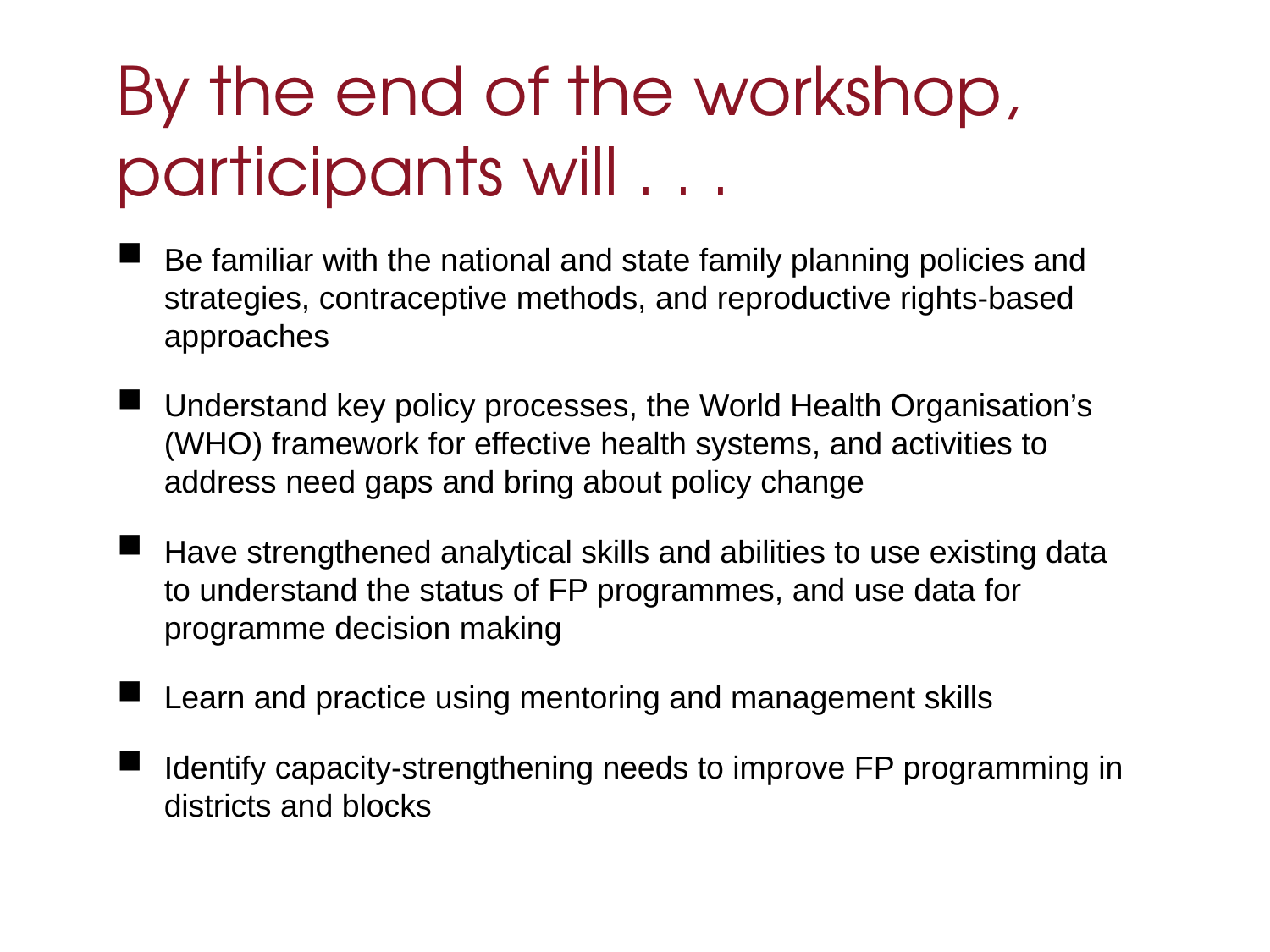

# By the end of the workshop, participants will . . .
Be familiar with the national and state family planning policies and strategies, contraceptive methods, and reproductive rights-based approaches
Understand key policy processes, the World Health Organisation’s (WHO) framework for effective health systems, and activities to address need gaps and bring about policy change
Have strengthened analytical skills and abilities to use existing data to understand the status of FP programmes, and use data for programme decision making
Learn and practice using mentoring and management skills
Identify capacity-strengthening needs to improve FP programming in districts and blocks